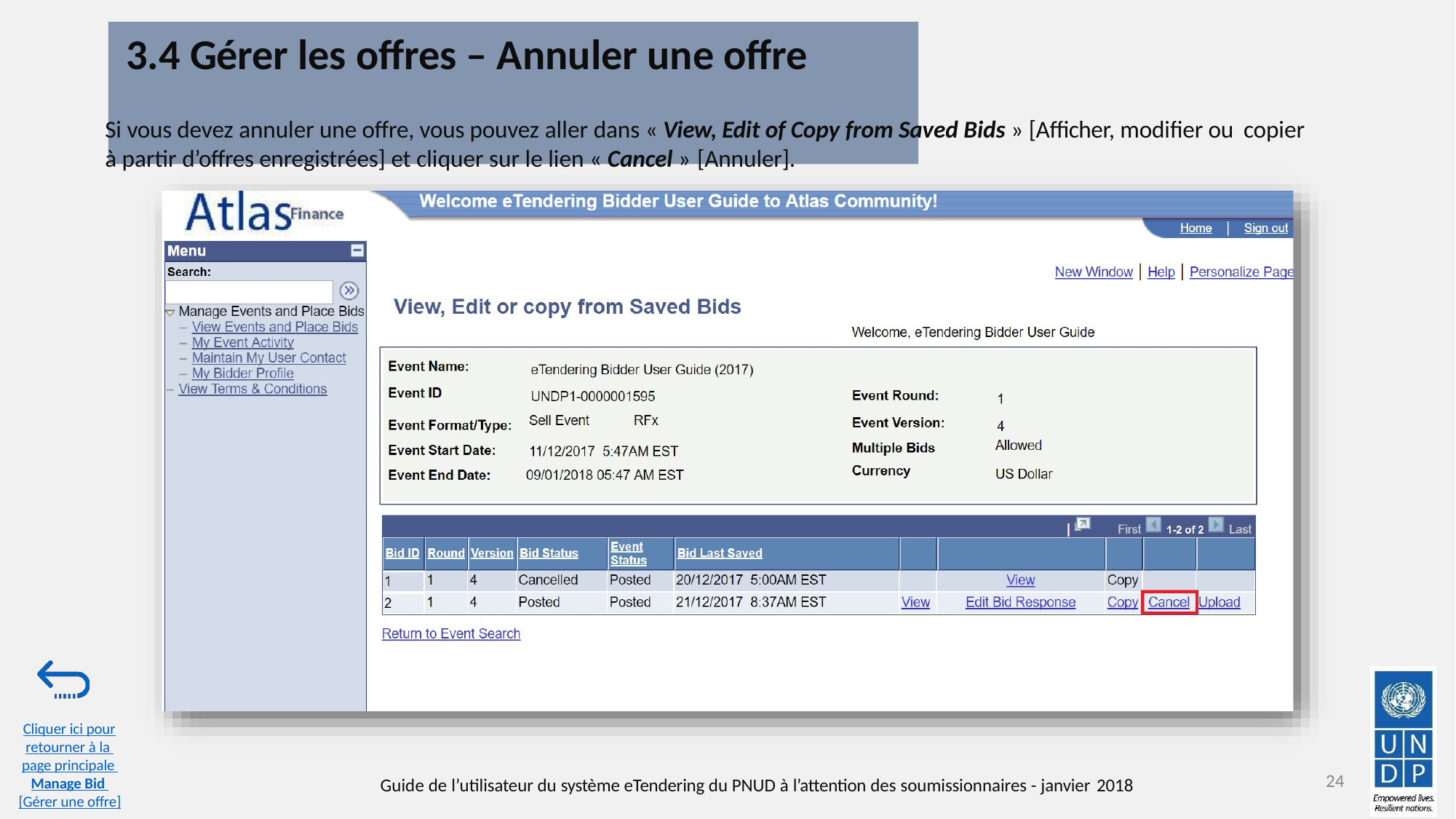

# 3.4 Gérer les offres – Annuler une offre
Si vous devez annuler une offre, vous pouvez aller dans « View, Edit of Copy from Saved Bids » [Afficher, modifier ou copier
à partir d’offres enregistrées] et cliquer sur le lien « Cancel » [Annuler].

Cliquer ici pour
retourner à la  page principale  Manage Bid  [Gérer une offre]
24
Guide de l’utilisateur du système eTendering du PNUD à l’attention des soumissionnaires - janvier 2018